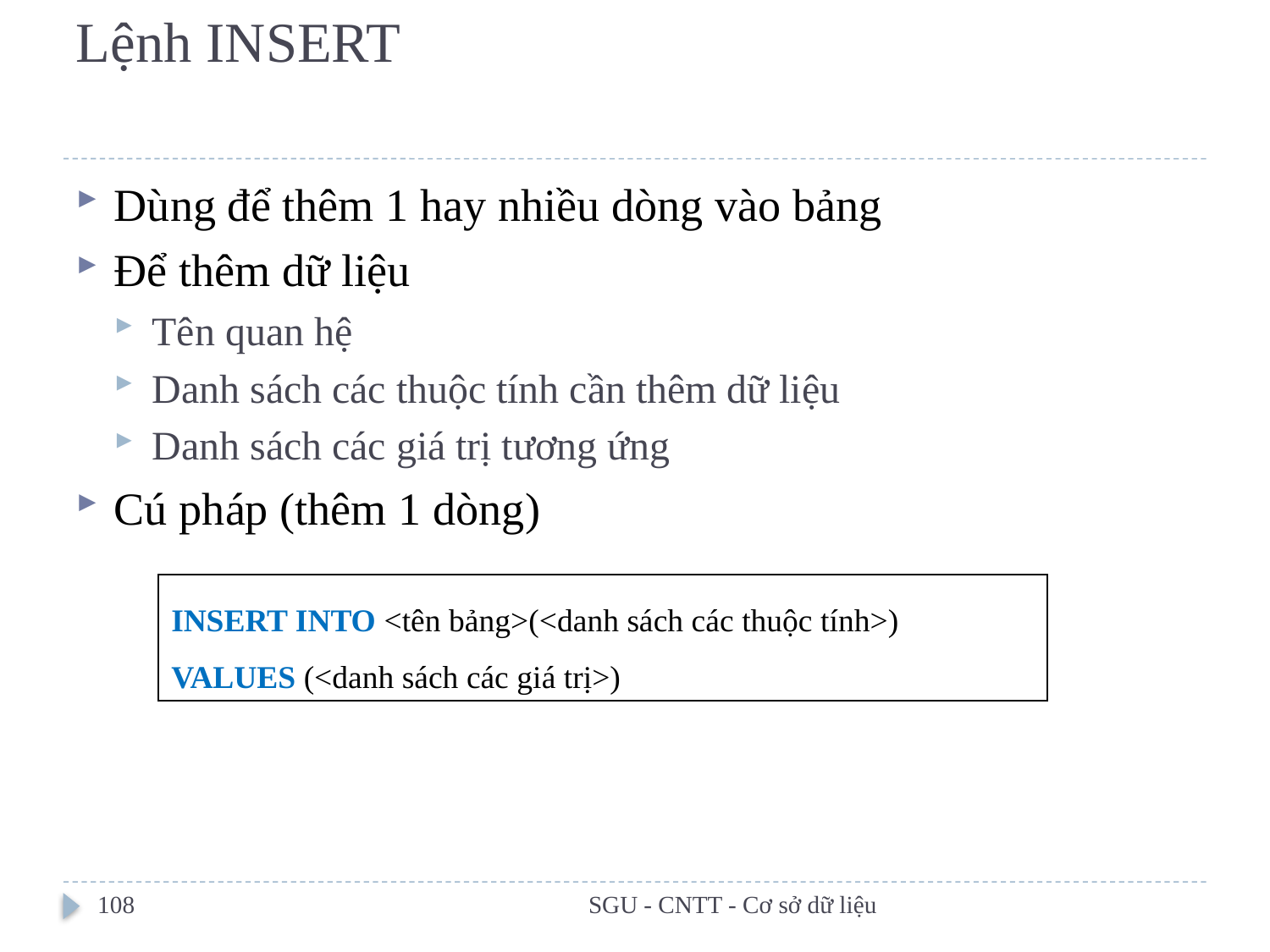

# Lệnh INSERT
Dùng để thêm 1 hay nhiều dòng vào bảng
Để thêm dữ liệu
Tên quan hệ
Danh sách các thuộc tính cần thêm dữ liệu
Danh sách các giá trị tương ứng
Cú pháp (thêm 1 dòng)

INSERT INTO <tên bảng>(<danh sách các thuộc tính>)
VALUES (<danh sách các giá trị>)
108
SGU - CNTT - Cơ sở dữ liệu